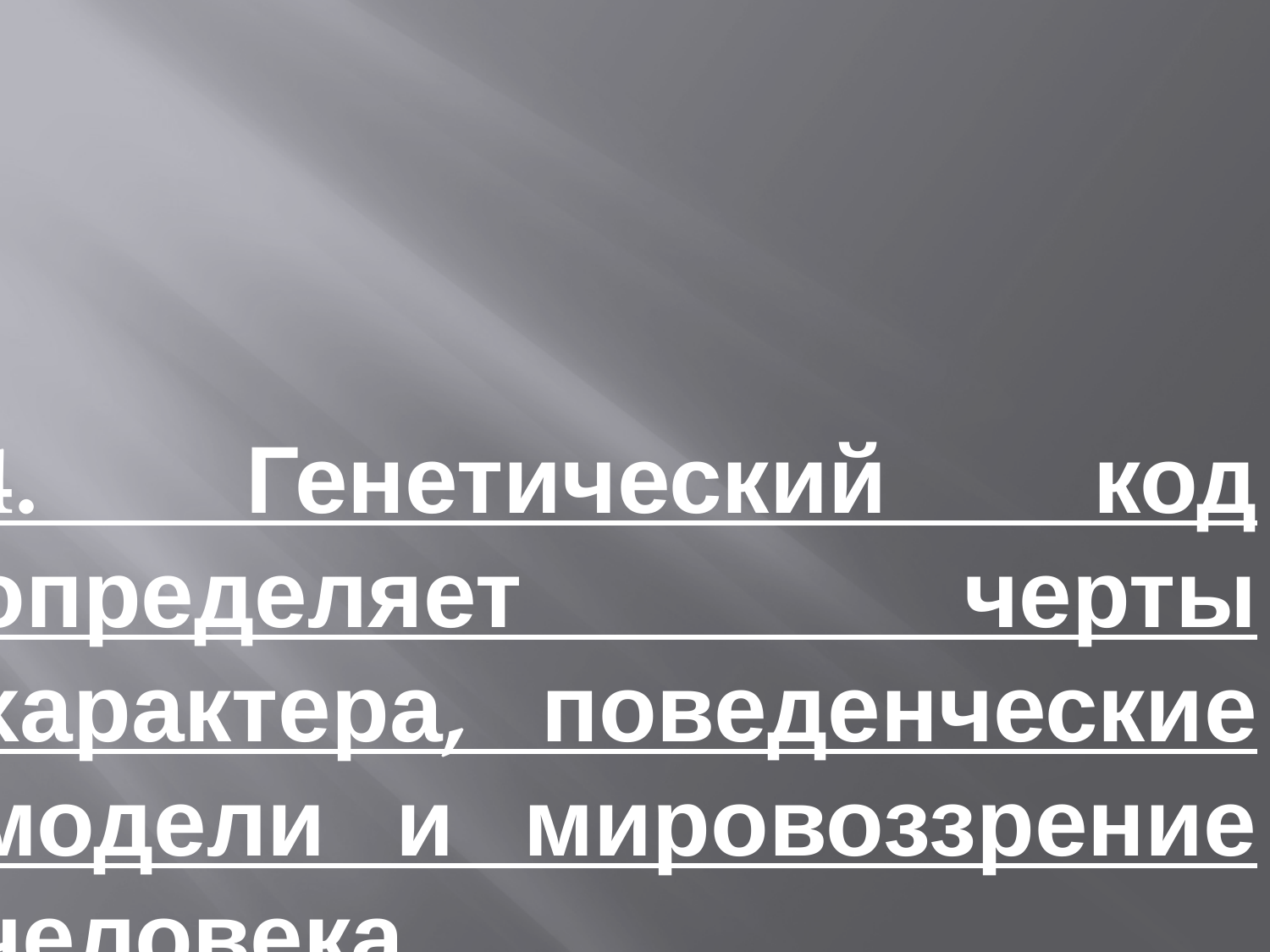

4. Генетический код определяет черты характера, поведенческие модели и мировоззрение человека.